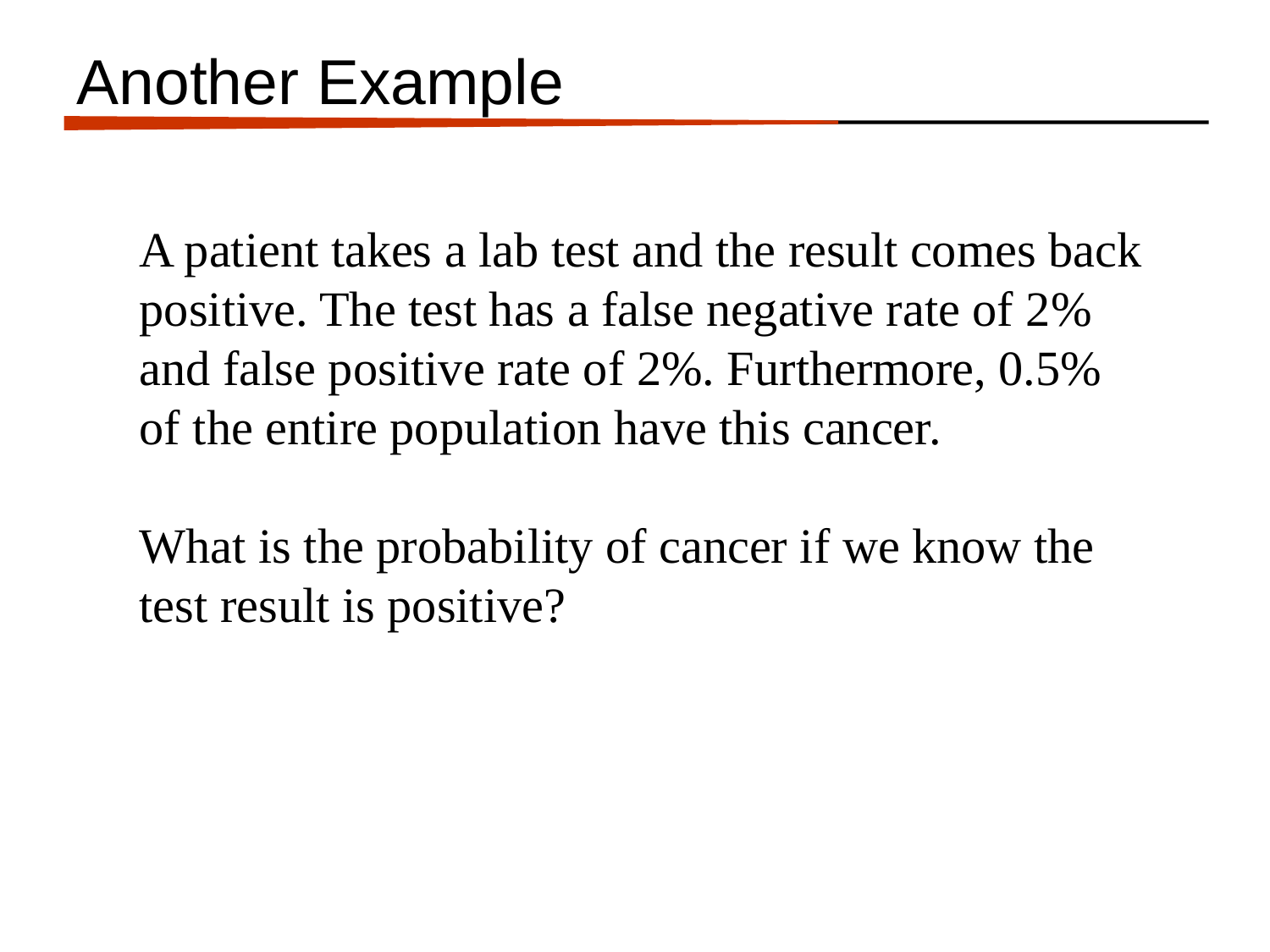

# Another Example
A patient takes a lab test and the result comes back positive. The test has a false negative rate of 2% and false positive rate of 2%. Furthermore, 0.5% of the entire population have this cancer.

What is the probability of cancer if we know the test result is positive?
We want:
P(Cancer=P|Test=P)
We know:
A: Test=P
P(Test=P|Cancer=N) = 0.03
P(Test=N|Cancer=P) = 0.02
P(Cancer=P) = 0.008